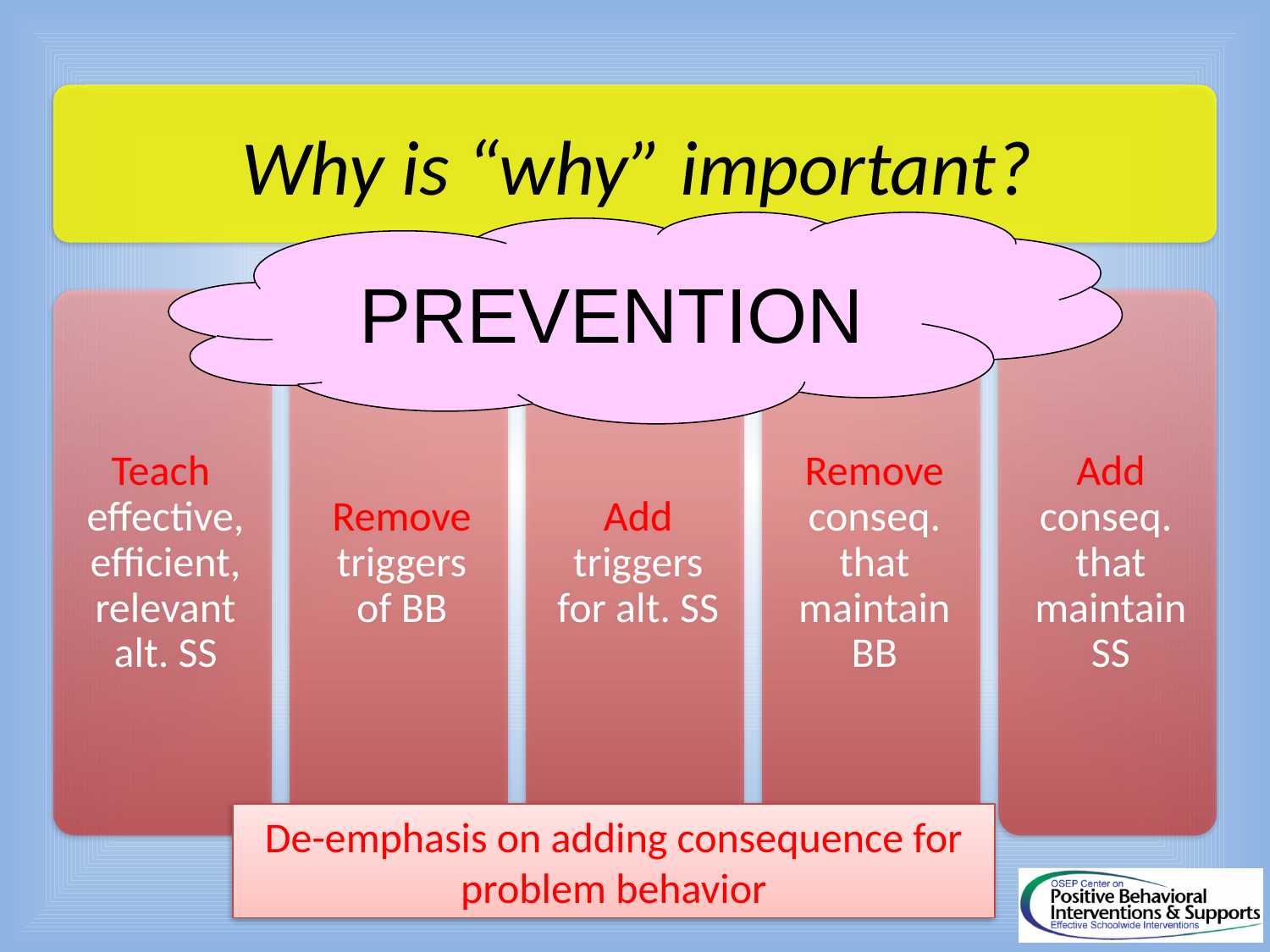

Why is “why” important?
Teach  effective, efficient, relevant alt. SS
Remove triggers of BB
Add triggers for alt. SS
Remove conseq. that maintain BB
Add conseq.  that maintain SS
PREVENTION
De-emphasis on adding consequence for problem behavior